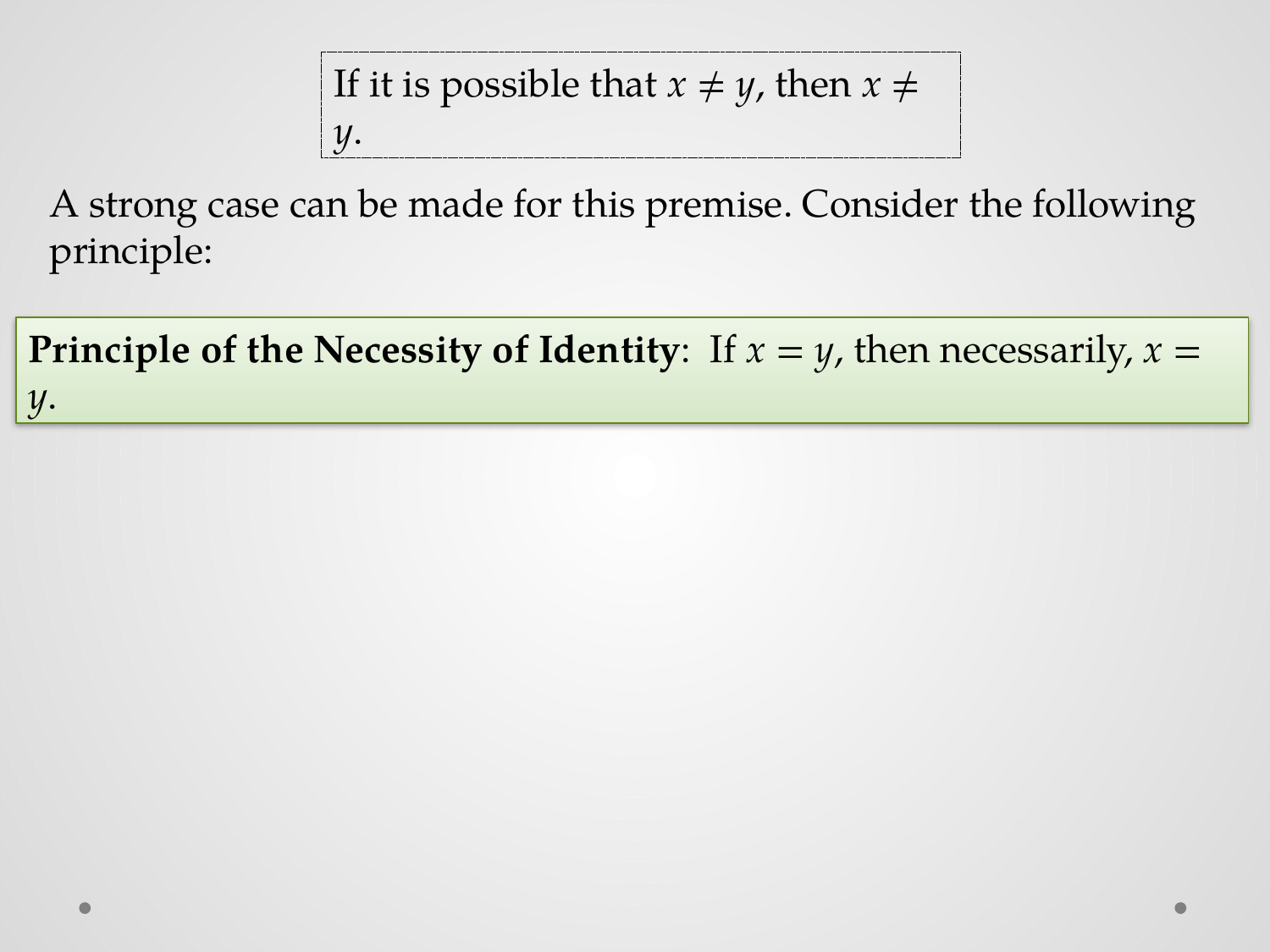

If it is possible that x ≠ y, then x ≠ y.
A strong case can be made for this premise. Consider the following principle:
Principle of the Necessity of Identity:  If x = y, then necessarily, x = y.